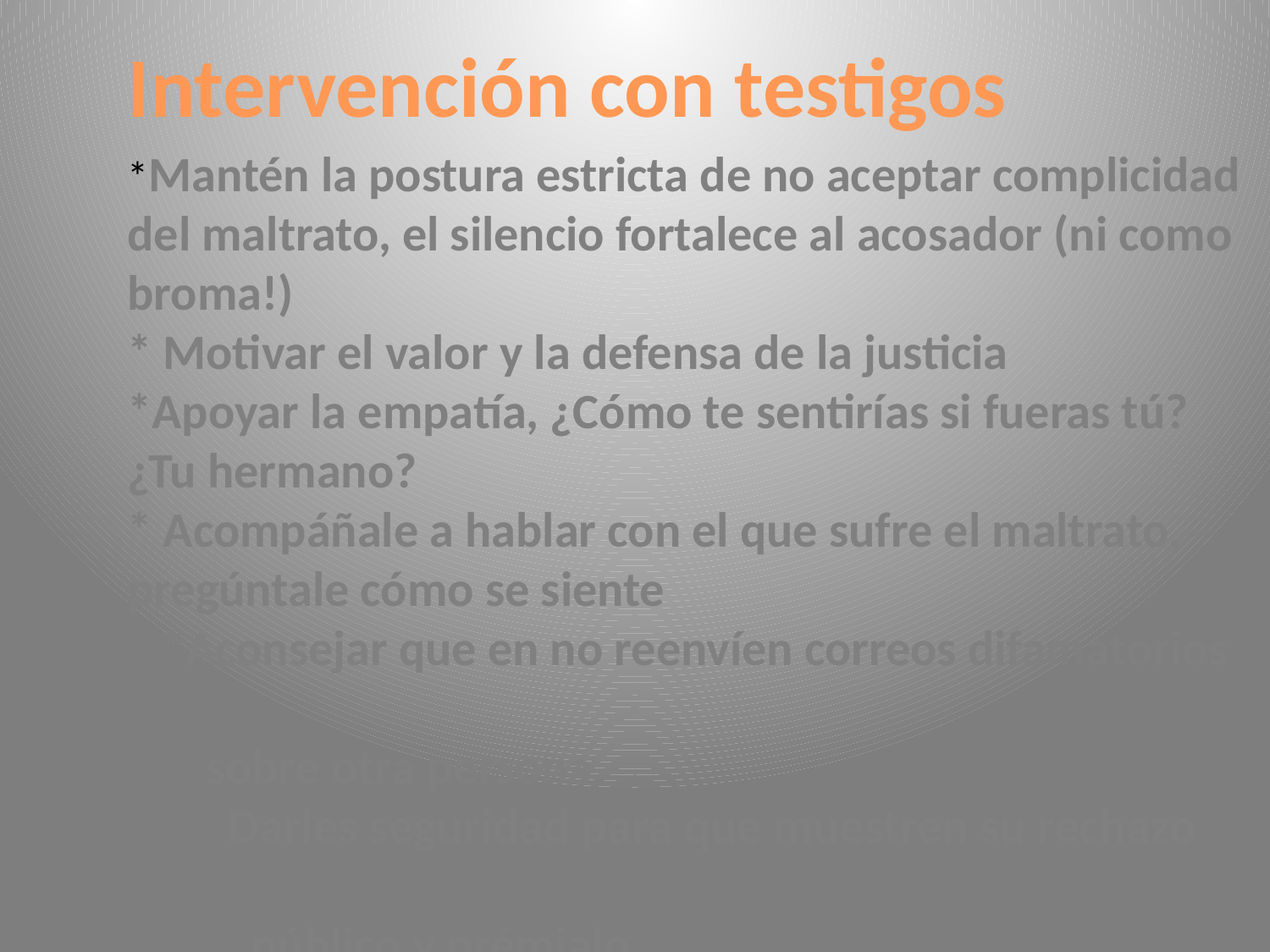

Intervención con testigos
*Mantén la postura estricta de no aceptar complicidad del maltrato, el silencio fortalece al acosador (ni como broma!)
* Motivar el valor y la defensa de la justicia
*Apoyar la empatía, ¿Cómo te sentirías si fueras tú? ¿Tu hermano?
* Acompáñale a hablar con el que sufre el maltrato, pregúntale cómo se siente
   *Aconsejar que en no reenvíen correos difamatorios
       sobre otra persona
         Darles seguridad para que muestren su rechazo
           público y prémialo